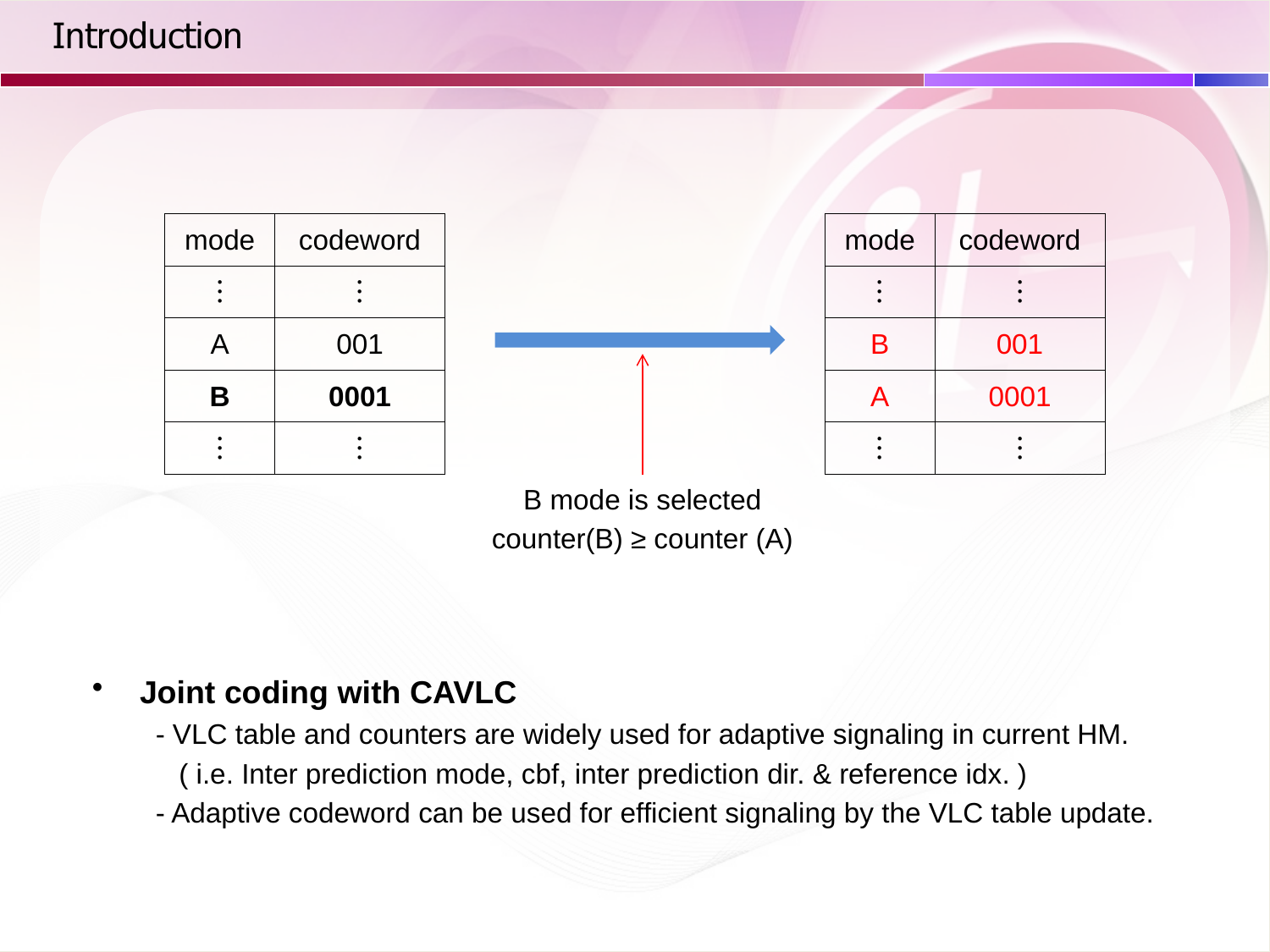

# Introduction
| mode | codeword |
| --- | --- |
| ︙ | ︙ |
| A | 001 |
| B | 0001 |
| ︙ | ︙ |
| mode | codeword |
| --- | --- |
| ︙ | ︙ |
| B | 001 |
| A | 0001 |
| ︙ | ︙ |

B mode is selected
counter(B) ≥ counter (A)

Joint coding with CAVLC
- VLC table and counters are widely used for adaptive signaling in current HM.
   ( i.e. Inter prediction mode, cbf, inter prediction dir. & reference idx. )
- Adaptive codeword can be used for efficient signaling by the VLC table update.